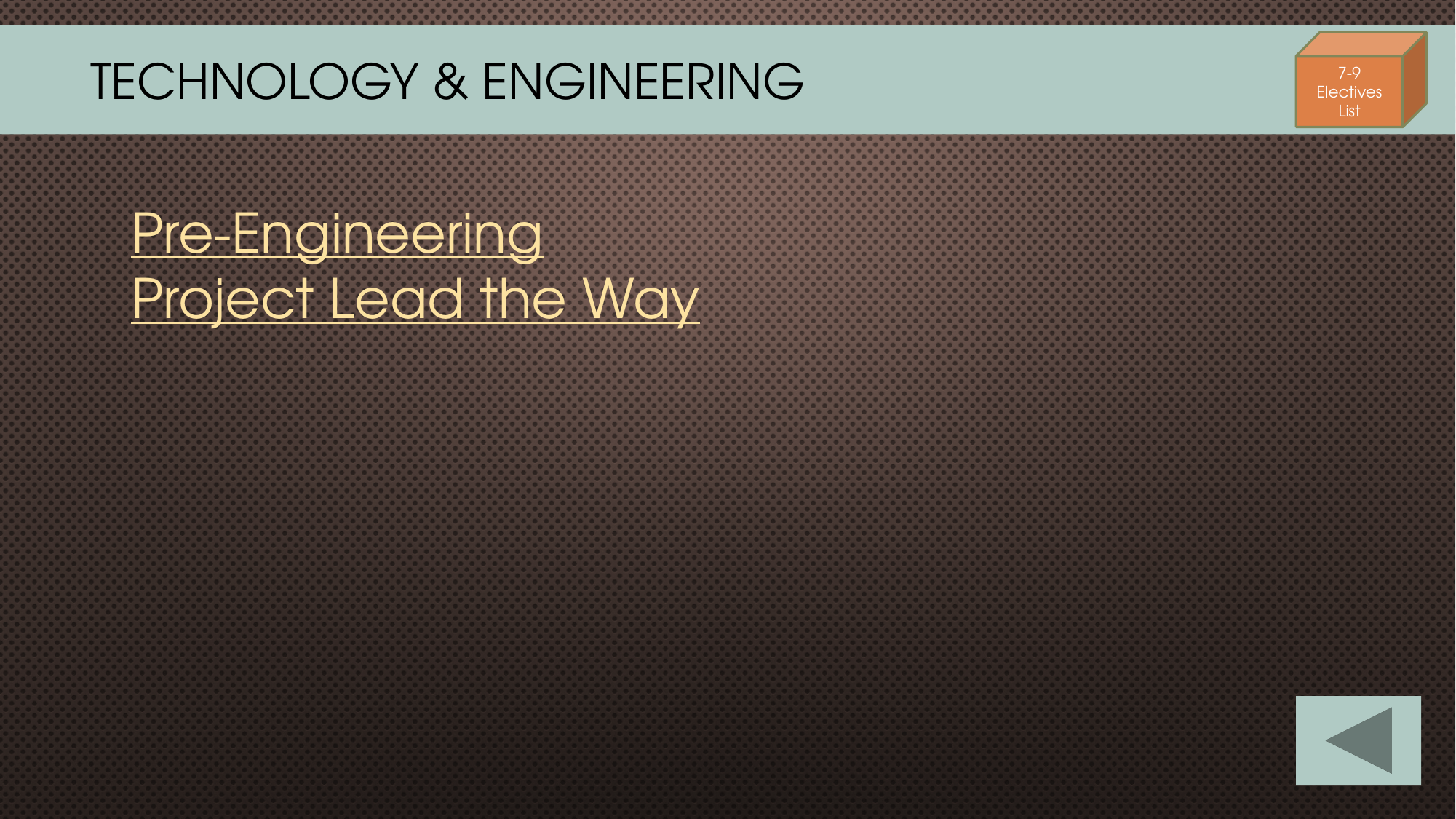

# Technology & Engineering

7-9
Electives List
Pre-Engineering
Project Lead the Way